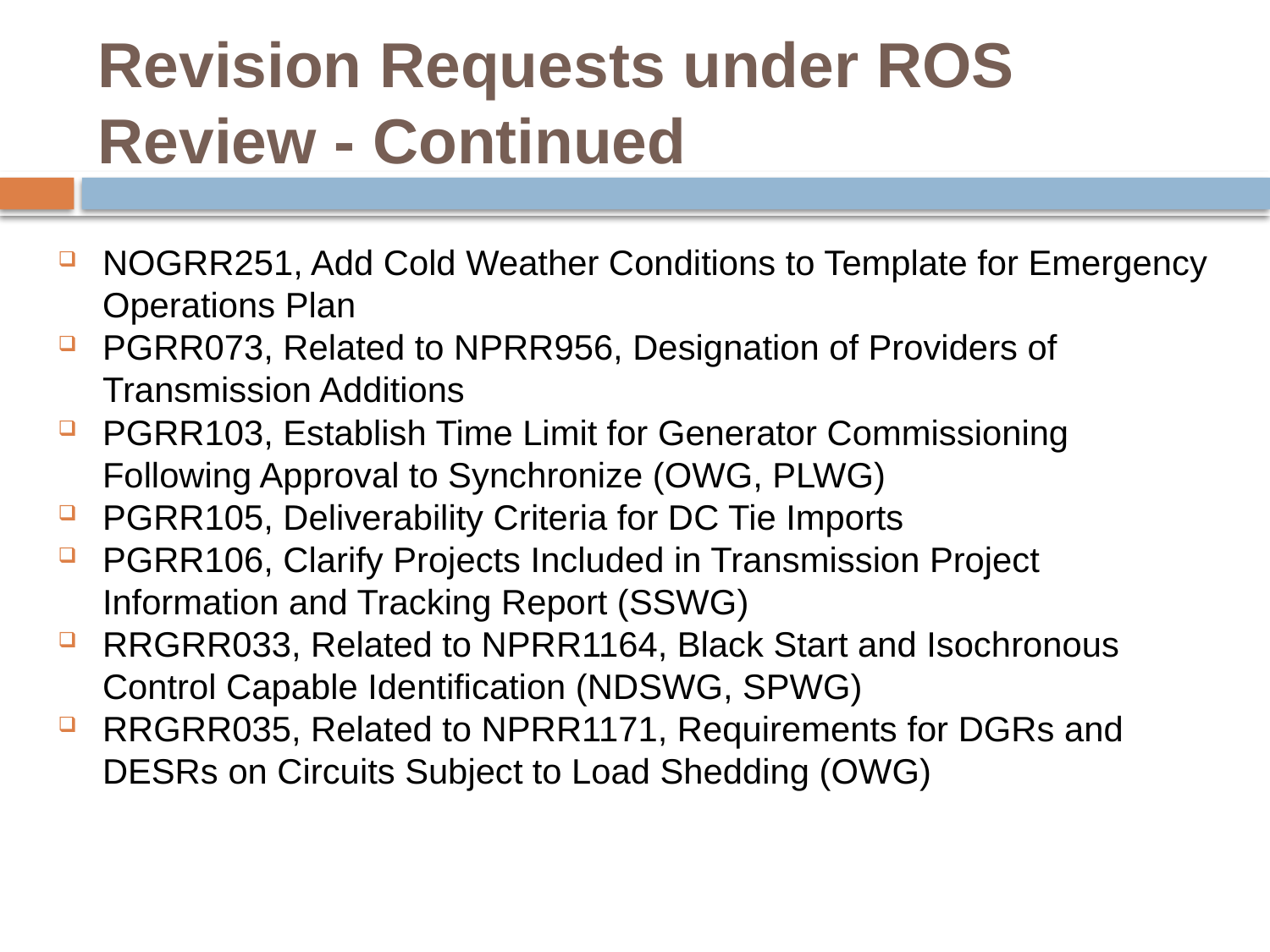

# Revision Requests under ROS Review - Continued
NOGRR251, Add Cold Weather Conditions to Template for Emergency Operations Plan
PGRR073, Related to NPRR956, Designation of Providers of Transmission Additions
PGRR103, Establish Time Limit for Generator Commissioning Following Approval to Synchronize (OWG, PLWG)
PGRR105, Deliverability Criteria for DC Tie Imports
PGRR106, Clarify Projects Included in Transmission Project Information and Tracking Report (SSWG)
RRGRR033, Related to NPRR1164, Black Start and Isochronous Control Capable Identification (NDSWG, SPWG)
RRGRR035, Related to NPRR1171, Requirements for DGRs and DESRs on Circuits Subject to Load Shedding (OWG)